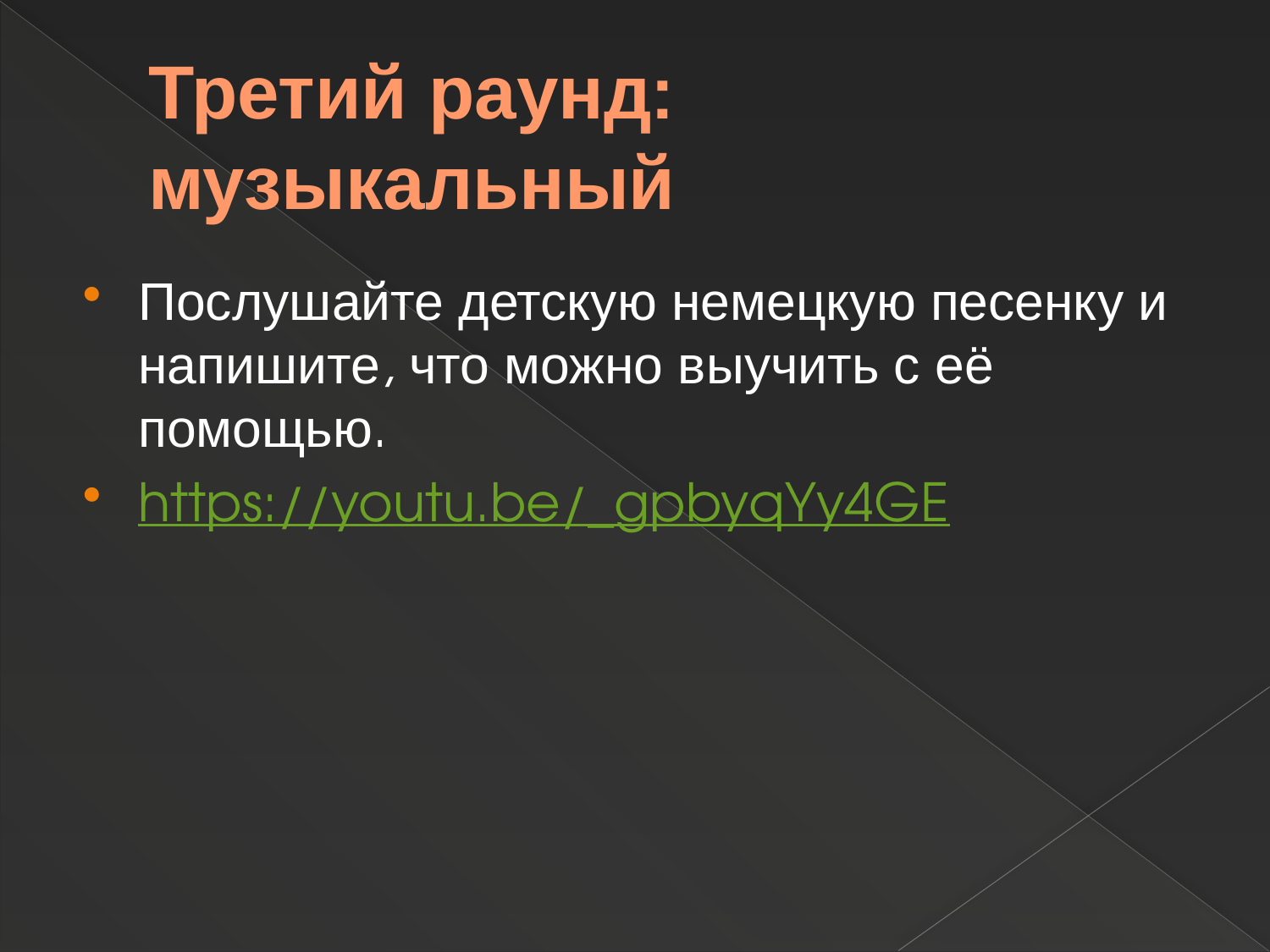

# Третий раунд: музыкальный
Послушайте детскую немецкую песенку и напишите, что можно выучить с её помощью.
https://youtu.be/_gpbyqYy4GE